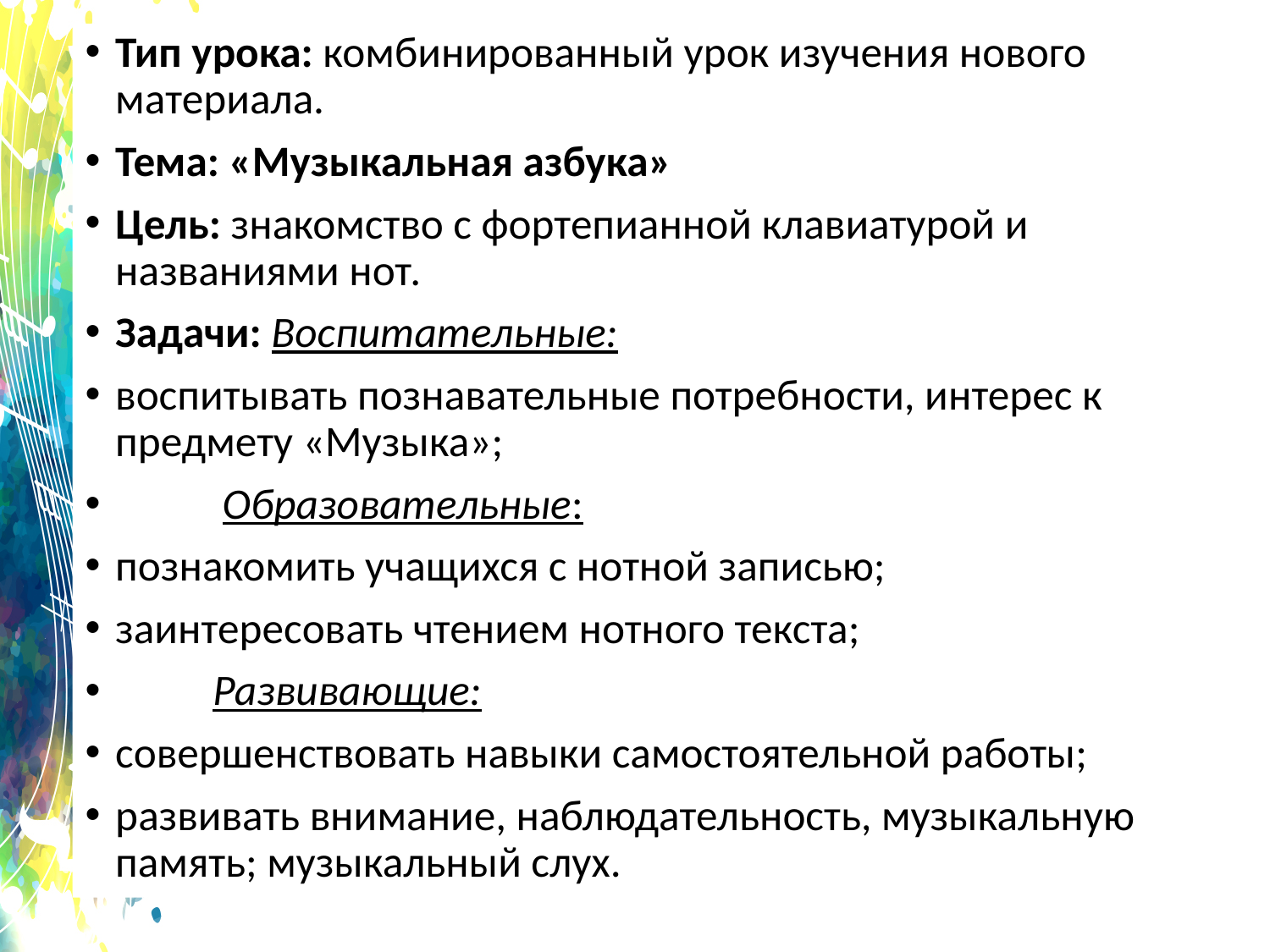

Тип урока: комбинированный урок изучения нового материала.
Тема: «Музыкальная азбука»
Цель: знакомство с фортепианной клавиатурой и названиями нот.
Задачи: Воспитательные:
воспитывать познавательные потребности, интерес к предмету «Музыка»;
           Образовательные:
познакомить учащихся с нотной записью;
заинтересовать чтением нотного текста;
          Развивающие:
совершенствовать навыки самостоятельной работы;
развивать внимание, наблюдательность, музыкальную память; музыкальный слух.